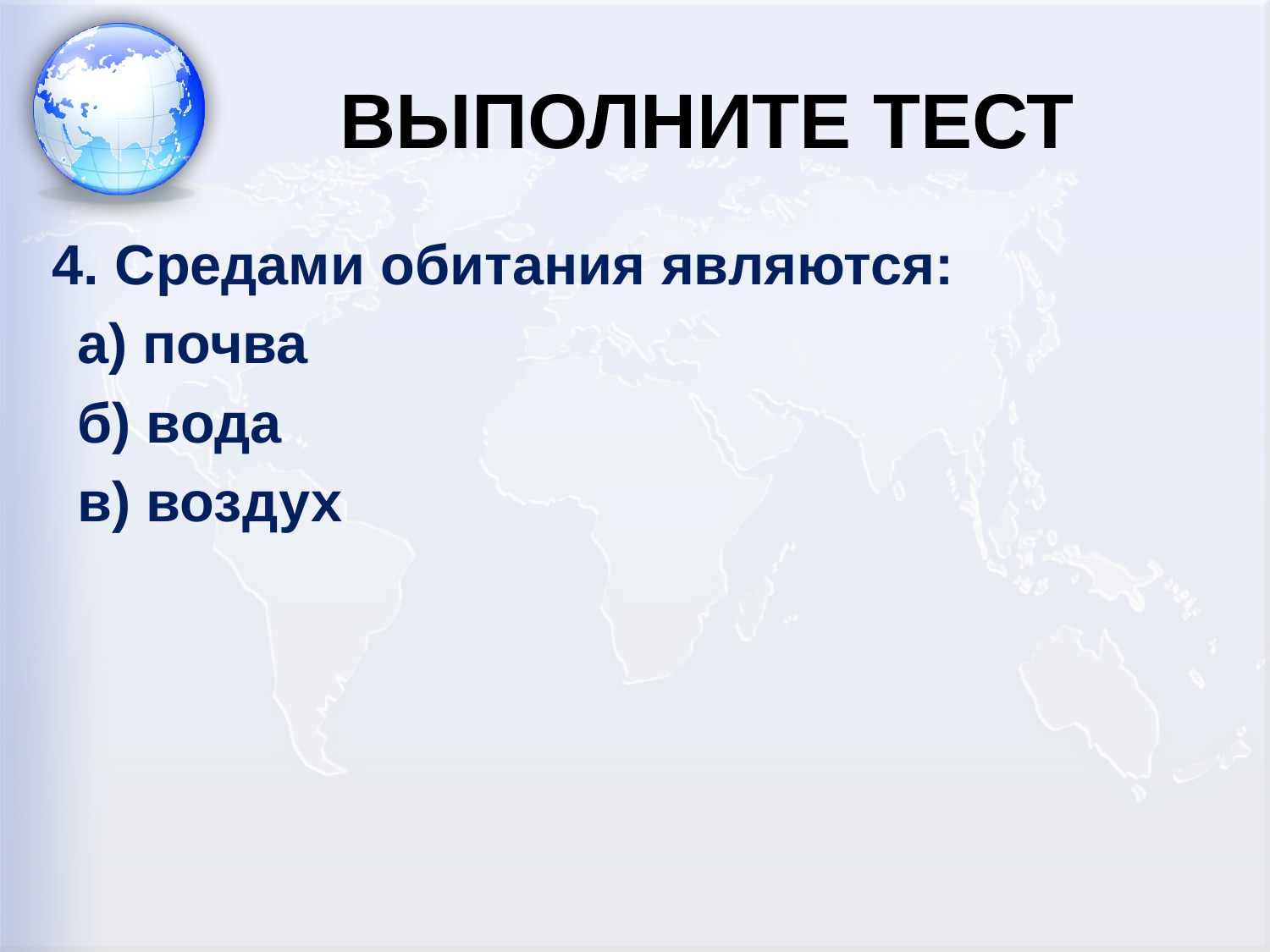

# ВЫПОЛНИТЕ ТЕСТ
4. Средами обитания являются:
а) почва
б) вода
в) воздух